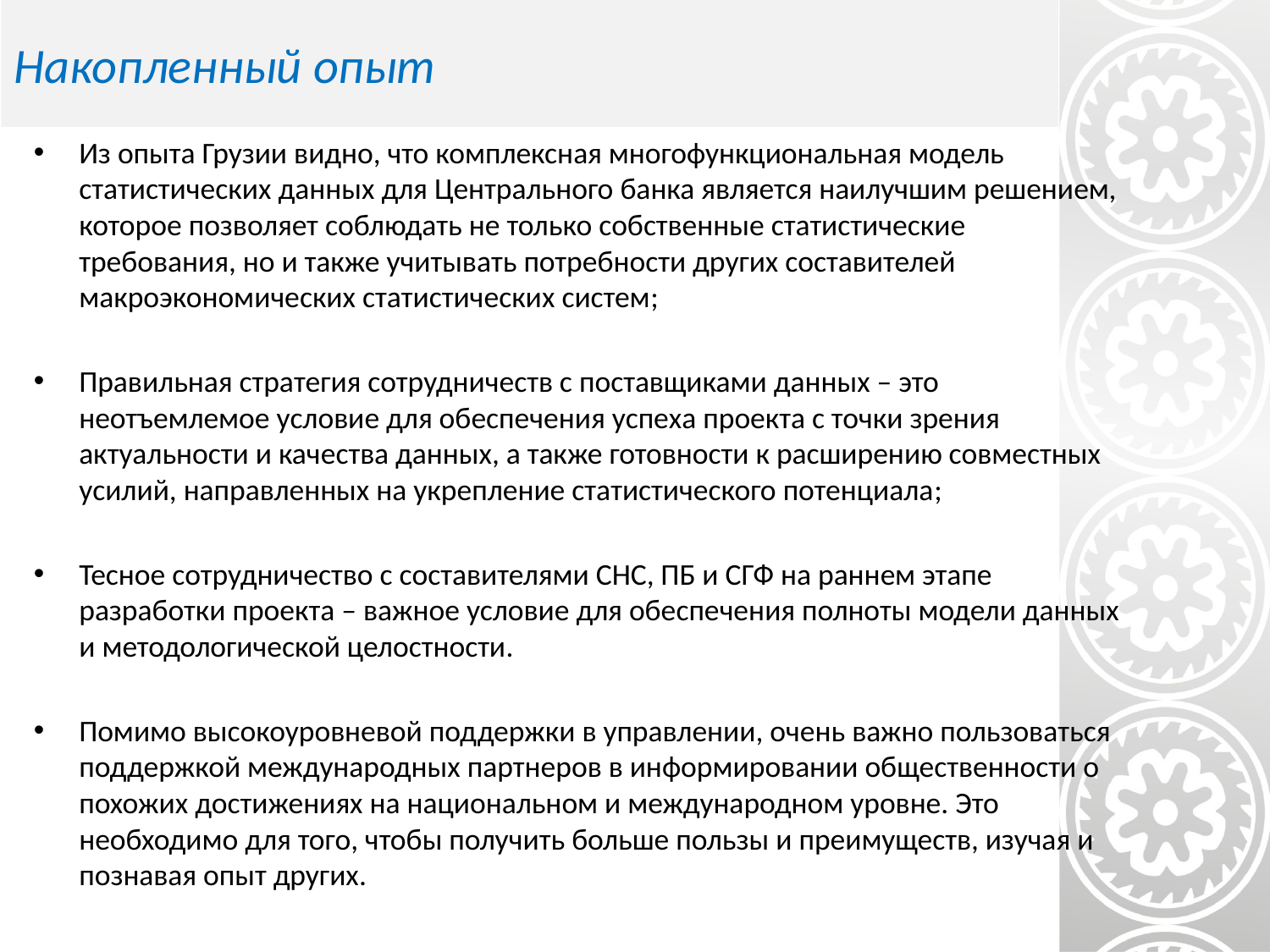

# Накопленный опыт
Из опыта Грузии видно, что комплексная многофункциональная модель статистических данных для Центрального банка является наилучшим решением, которое позволяет соблюдать не только собственные статистические требования, но и также учитывать потребности других составителей макроэкономических статистических систем;

Правильная стратегия сотрудничеств с поставщиками данных – это неотъемлемое условие для обеспечения успеха проекта с точки зрения актуальности и качества данных, а также готовности к расширению совместных усилий, направленных на укрепление статистического потенциала;

Тесное сотрудничество с составителями СНС, ПБ и СГФ на раннем этапе разработки проекта – важное условие для обеспечения полноты модели данных и методологической целостности.

Помимо высокоуровневой поддержки в управлении, очень важно пользоваться поддержкой международных партнеров в информировании общественности о похожих достижениях на национальном и международном уровне. Это необходимо для того, чтобы получить больше пользы и преимуществ, изучая и познавая опыт других.